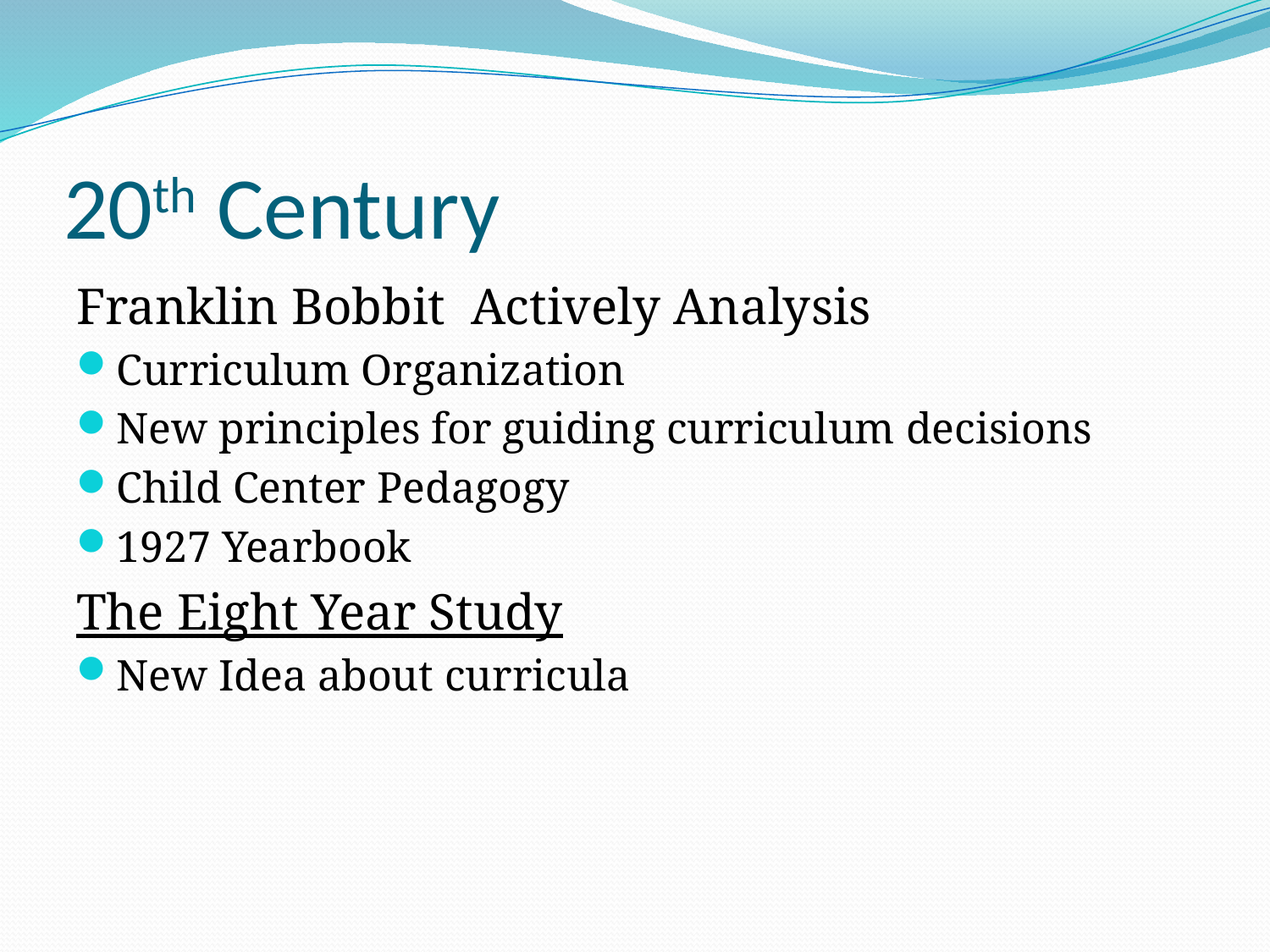

# 20th Century
Franklin Bobbit  Actively Analysis
Curriculum Organization
New principles for guiding curriculum decisions
Child Center Pedagogy
1927 Yearbook
The Eight Year Study
New Idea about curricula